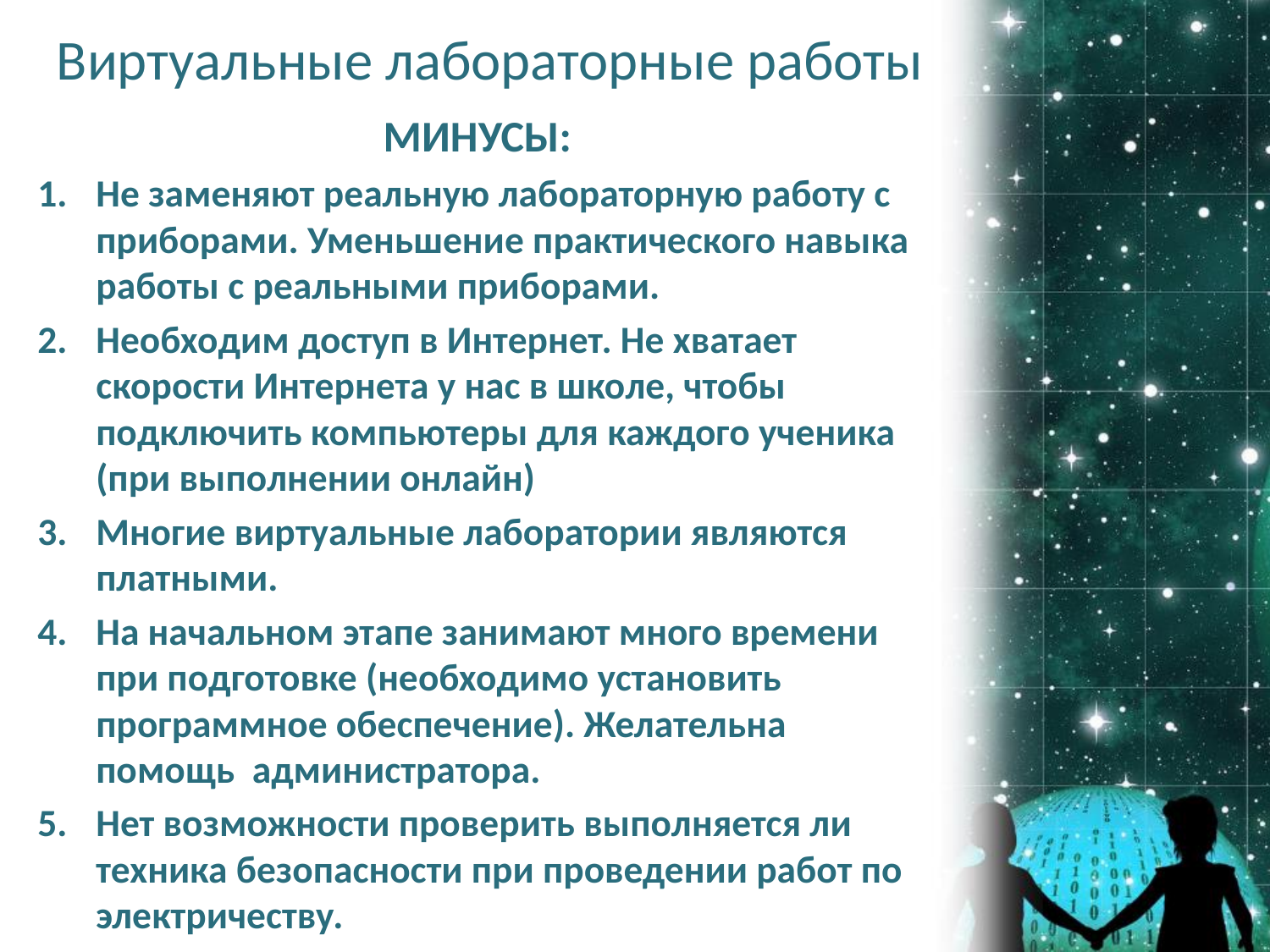

# Виртуальные лабораторные работы
МИНУСЫ:
Не заменяют реальную лабораторную работу с приборами. Уменьшение практического навыка работы с реальными приборами.
Необходим доступ в Интернет. Не хватает скорости Интернета у нас в школе, чтобы подключить компьютеры для каждого ученика (при выполнении онлайн)
Многие виртуальные лаборатории являются платными.
На начальном этапе занимают много времени при подготовке (необходимо установить программное обеспечение). Желательна помощь  администратора.
Нет возможности проверить выполняется ли техника безопасности при проведении работ по электричеству.